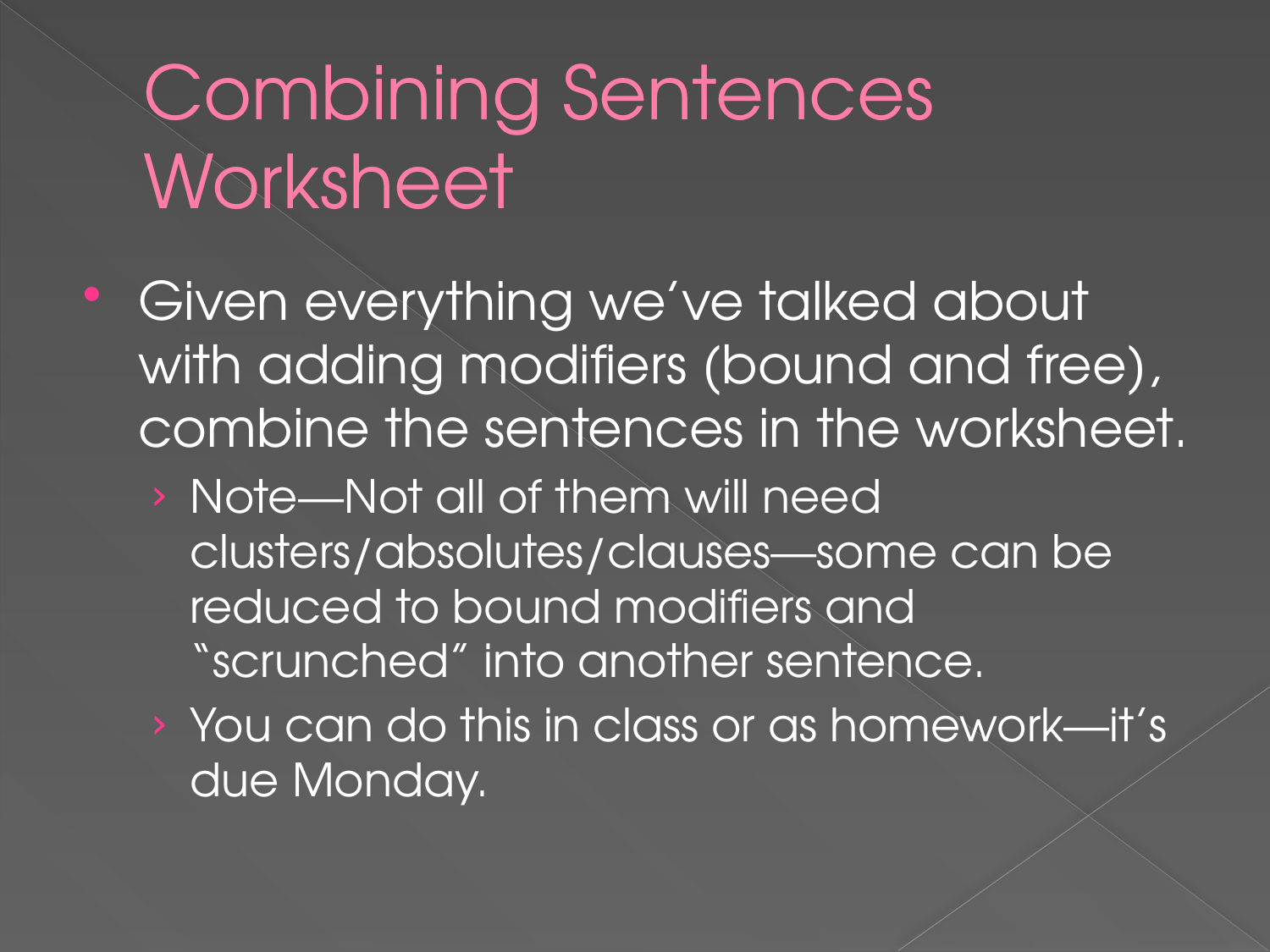

# Combining Sentences Worksheet
Given everything we’ve talked about with adding modifiers (bound and free), combine the sentences in the worksheet.
Note—Not all of them will need clusters/absolutes/clauses—some can be reduced to bound modifiers and “scrunched” into another sentence.
You can do this in class or as homework—it’s due Monday.